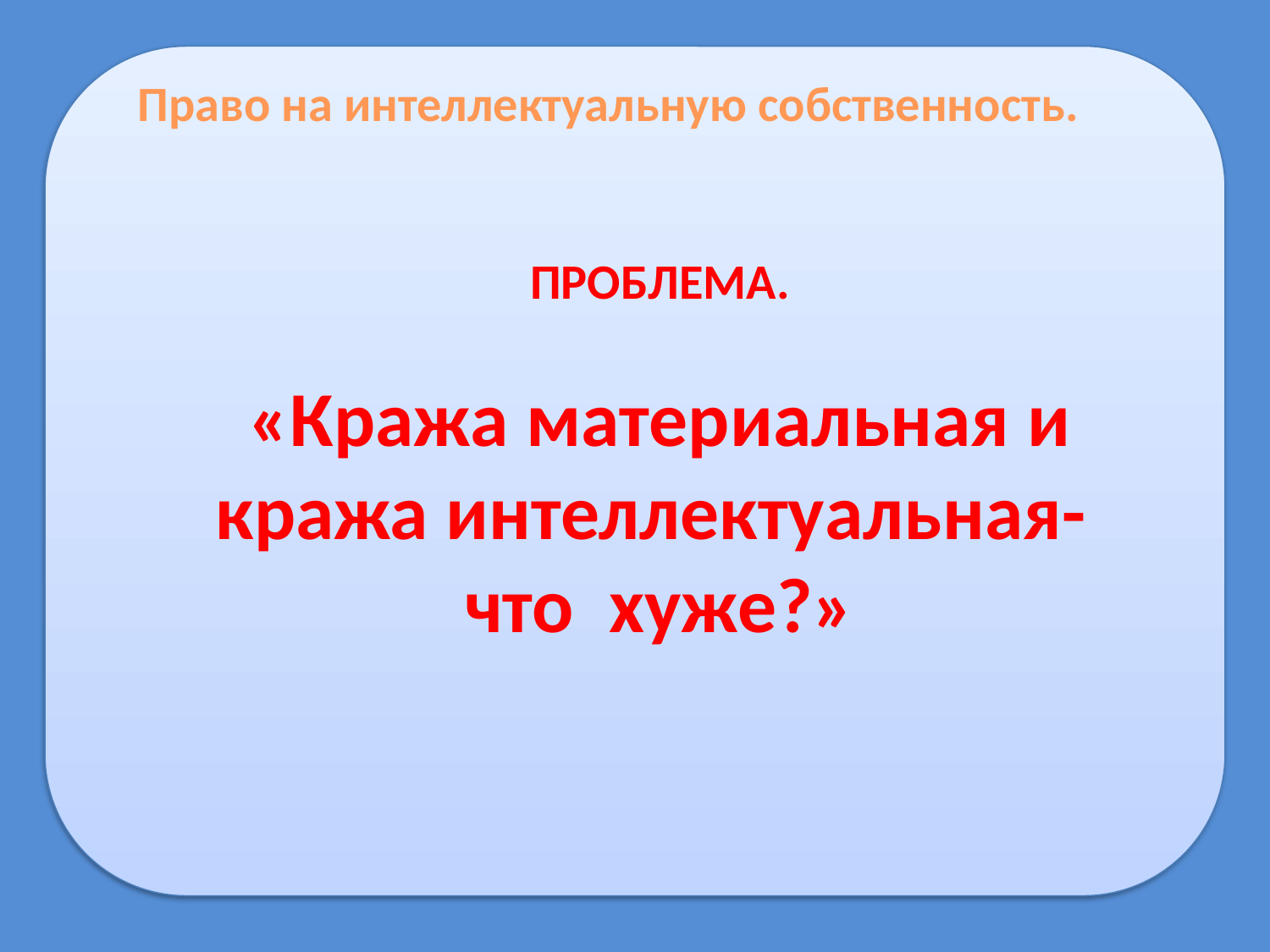

Право на интеллектуальную собственность.

ПРОБЛЕМА.

«Кража материальная и кража интеллектуальная-
что  хуже?»